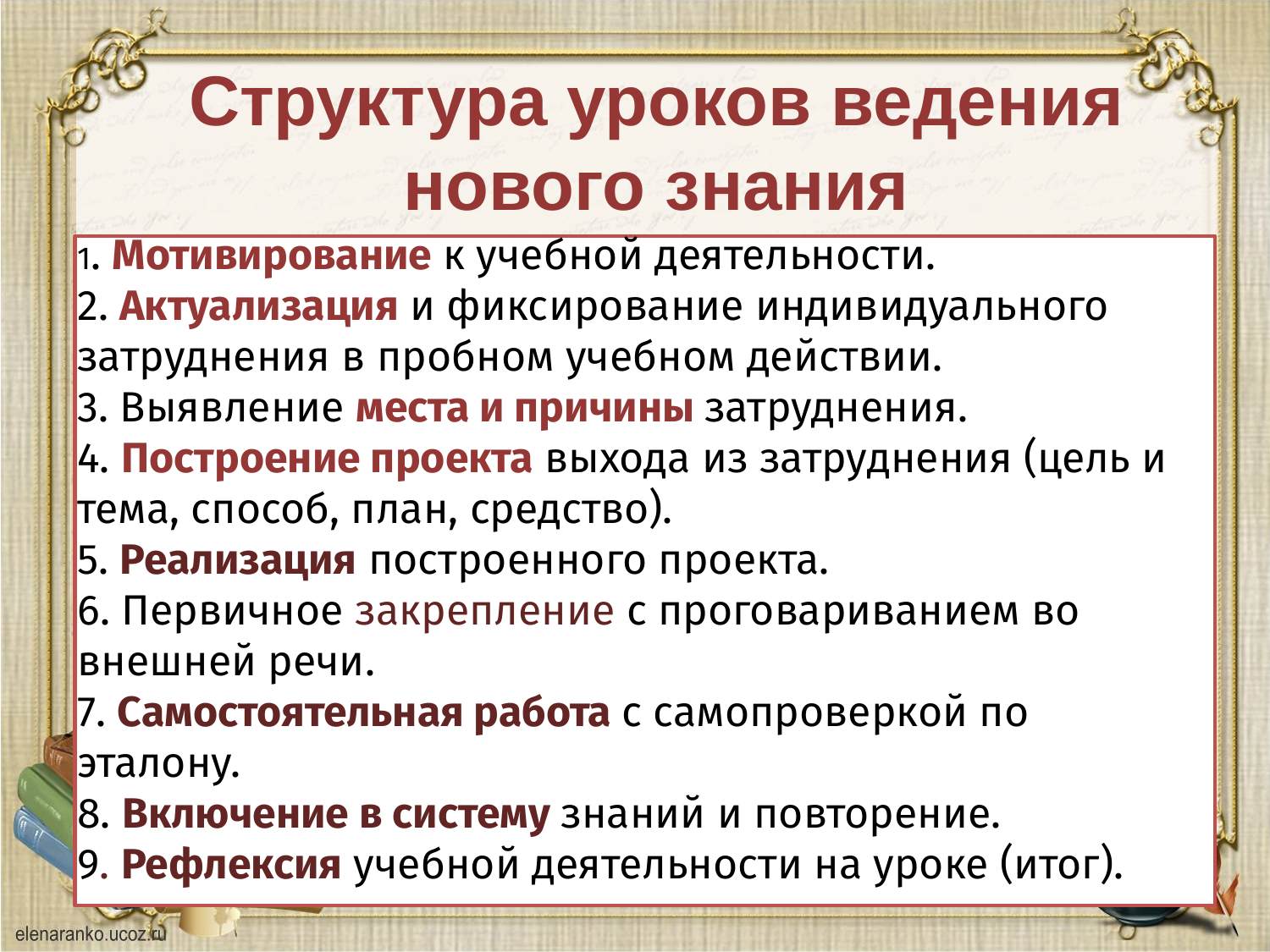

# Структура уроков ведения нового знания
1. Мотивирование к учебной деятельности.
2. Актуализация и фиксирование индивидуального затруднения в пробном учебном действии.
3. Выявление места и причины затруднения.
4. Построение проекта выхода из затруднения (цель и тема, способ, план, средство).
5. Реализация построенного проекта.
6. Первичное закрепление с проговариванием во внешней речи.
7. Самостоятельная работа с самопроверкой по эталону.
8. Включение в систему знаний и повторение.
9. Рефлексия учебной деятельности на уроке (итог).